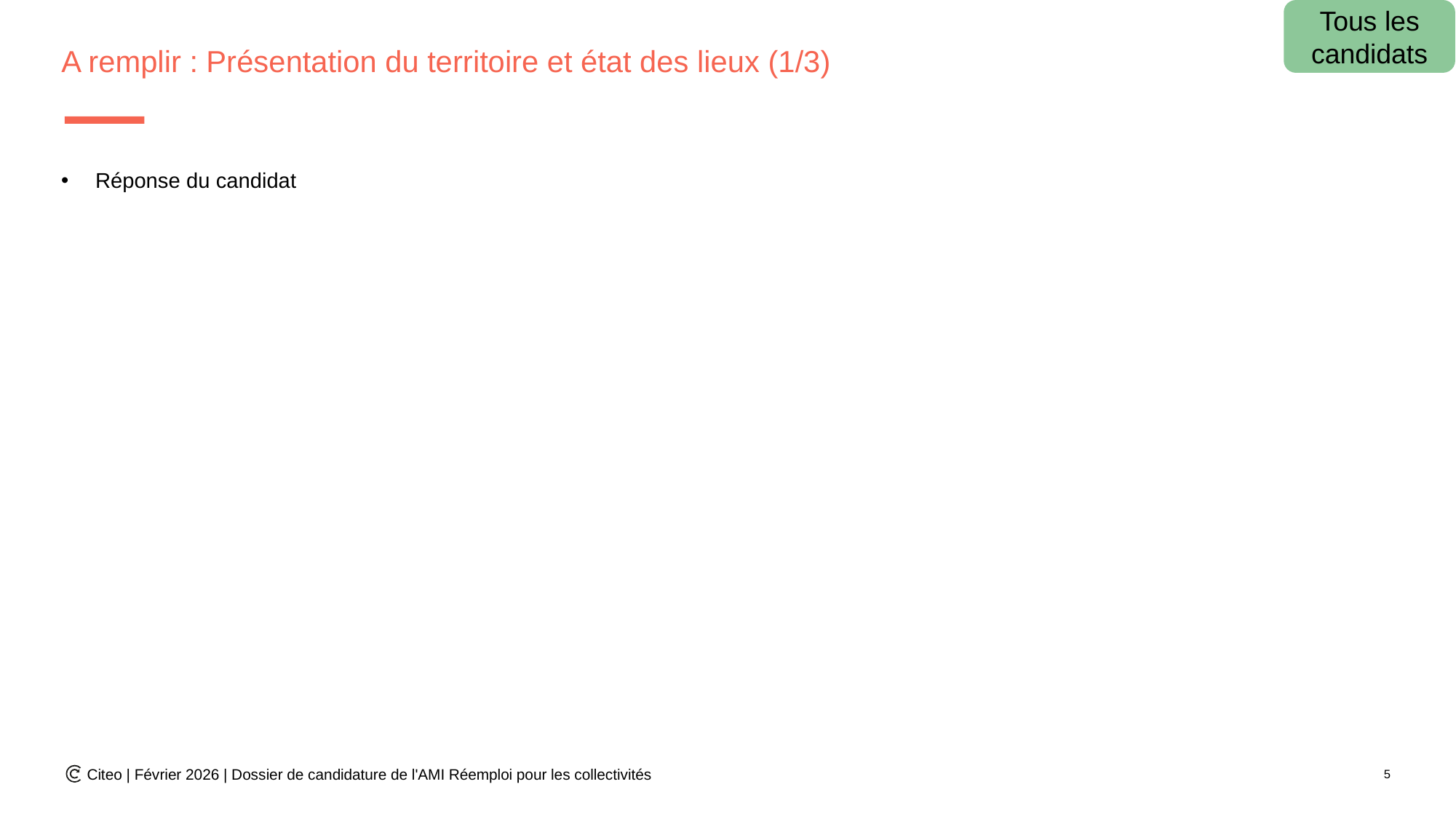

Tous les candidats
# A remplir : Présentation du territoire et état des lieux (1/3)
Réponse du candidat
Citeo | Février 2026 | Dossier de candidature de l'AMI Réemploi pour les collectivités
5